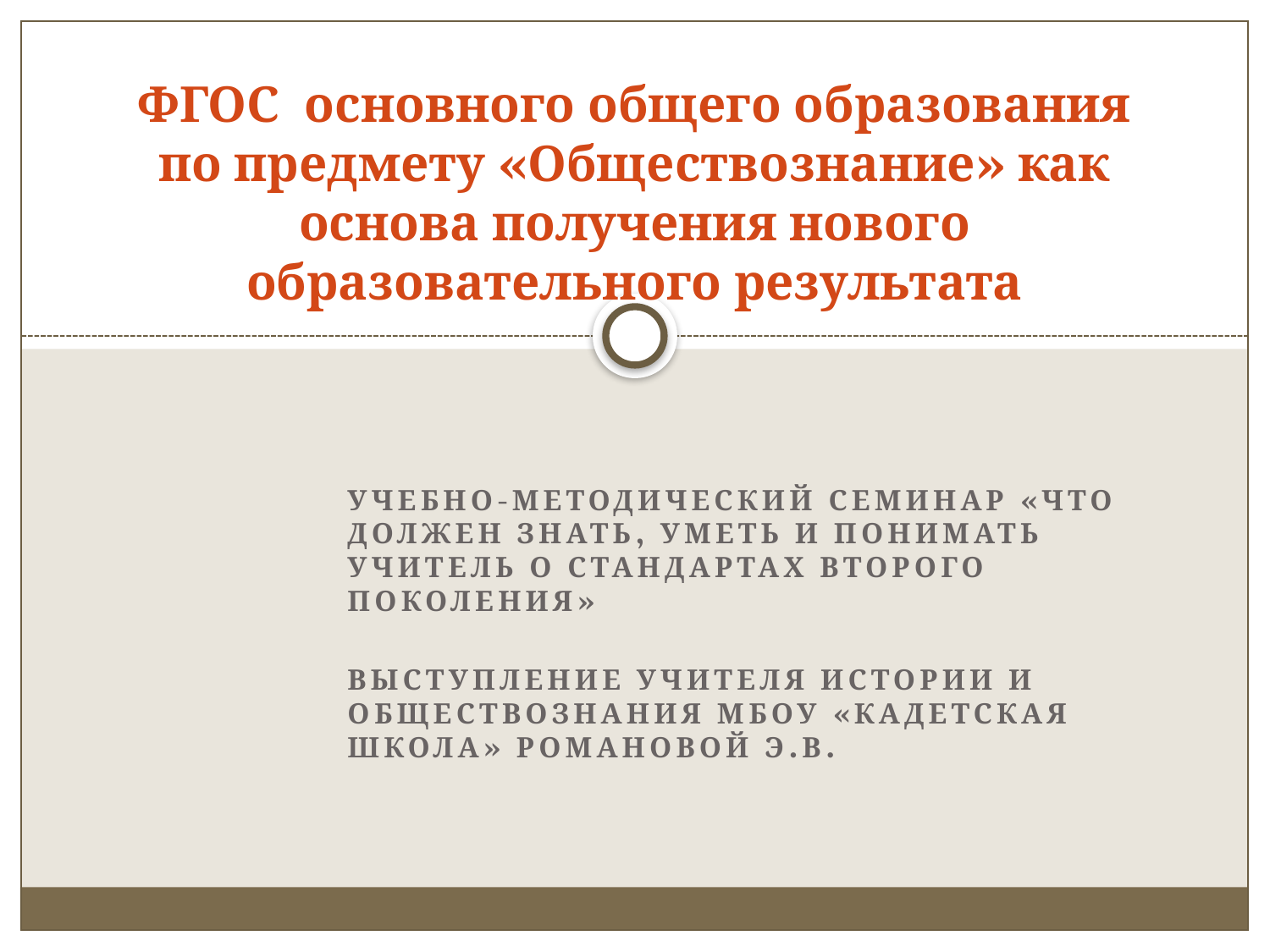

# ФГОС  основного общего образования по предмету «Обществознание» как основа получения нового образовательного результата
Учебно-методический семинар «Что должен знать, уметь и понимать учитель о стандартах второго поколения»

Выступление учителя истории и обществознания МБОУ «Кадетская школа» Романовой Э.В.